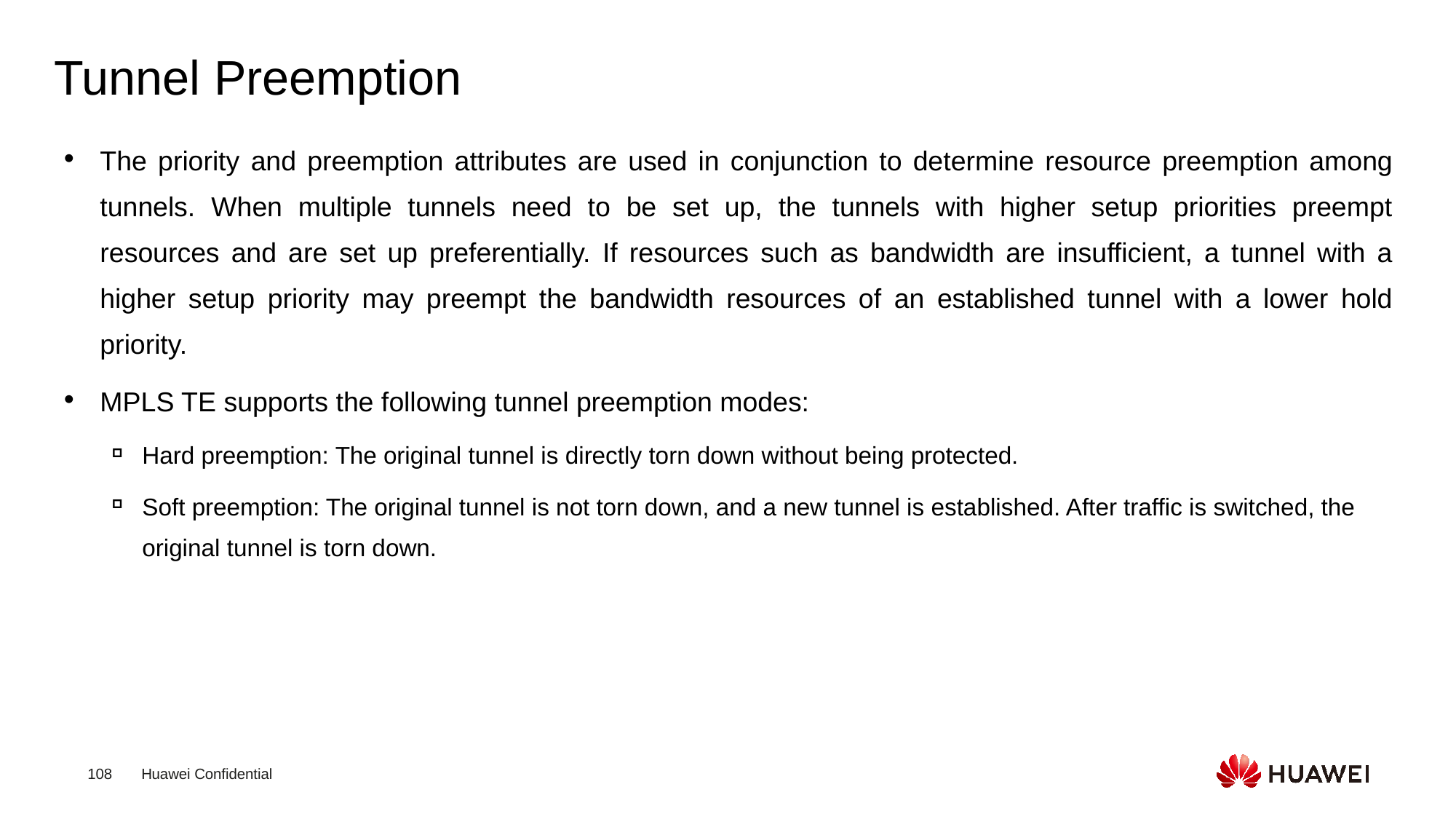

# Tunnel Preemption
The priority and preemption attributes are used in conjunction to determine resource preemption among tunnels. When multiple tunnels need to be set up, the tunnels with higher setup priorities preempt resources and are set up preferentially. If resources such as bandwidth are insufficient, a tunnel with a higher setup priority may preempt the bandwidth resources of an established tunnel with a lower hold priority.
MPLS TE supports the following tunnel preemption modes:
Hard preemption: The original tunnel is directly torn down without being protected.
Soft preemption: The original tunnel is not torn down, and a new tunnel is established. After traffic is switched, the original tunnel is torn down.